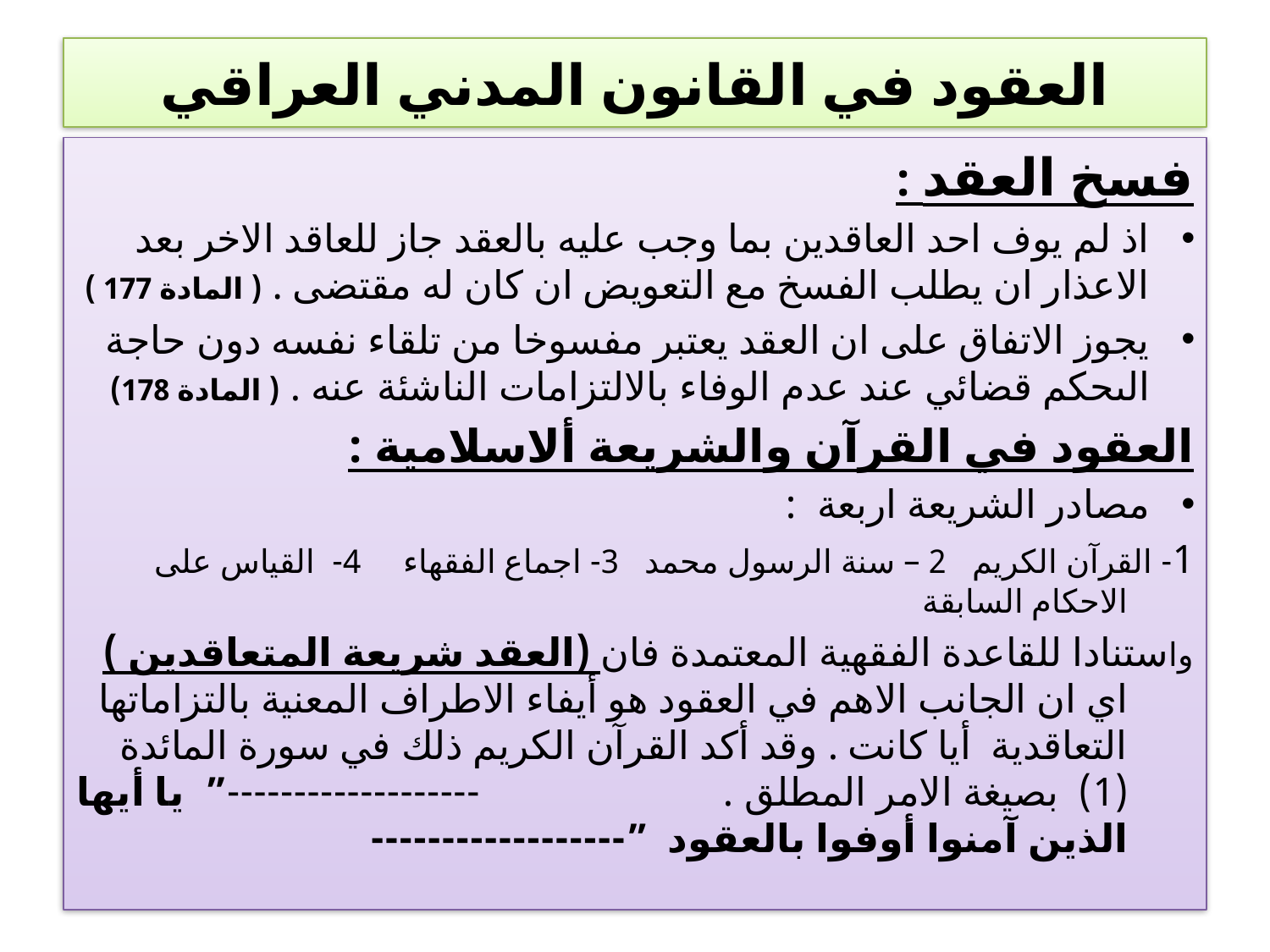

# العقود في القانون المدني العراقي
فسخ العقد :
اذ لم يوف احد العاقدين بما وجب عليه بالعقد جاز للعاقد الاخر بعد الاعذار ان يطلب الفسخ مع التعويض ان كان له مقتضى . ( المادة 177 )
يجوز الاتفاق على ان العقد يعتبر مفسوخا من تلقاء نفسه دون حاجة الىحكم قضائي عند عدم الوفاء بالالتزامات الناشئة عنه . ( المادة 178)
العقود في القرآن والشريعة ألاسلامية :
مصادر الشريعة اربعة  :
1- القرآن الكريم   2 – سنة الرسول محمد   3- اجماع الفقهاء     4-  القياس على الاحكام السابقة
واستنادا للقاعدة الفقهية المعتمدة فان (العقد شريعة المتعاقدين ) اي ان الجانب الاهم في العقود هو أيفاء الاطراف المعنية بالتزاماتها التعاقدية  أيا كانت . وقد أكد القرآن الكريم ذلك في سورة المائدة (1)  بصيغة الامر المطلق .                        -------------------”  يا أيها الذين آمنوا أوفوا بالعقود  ”------------------